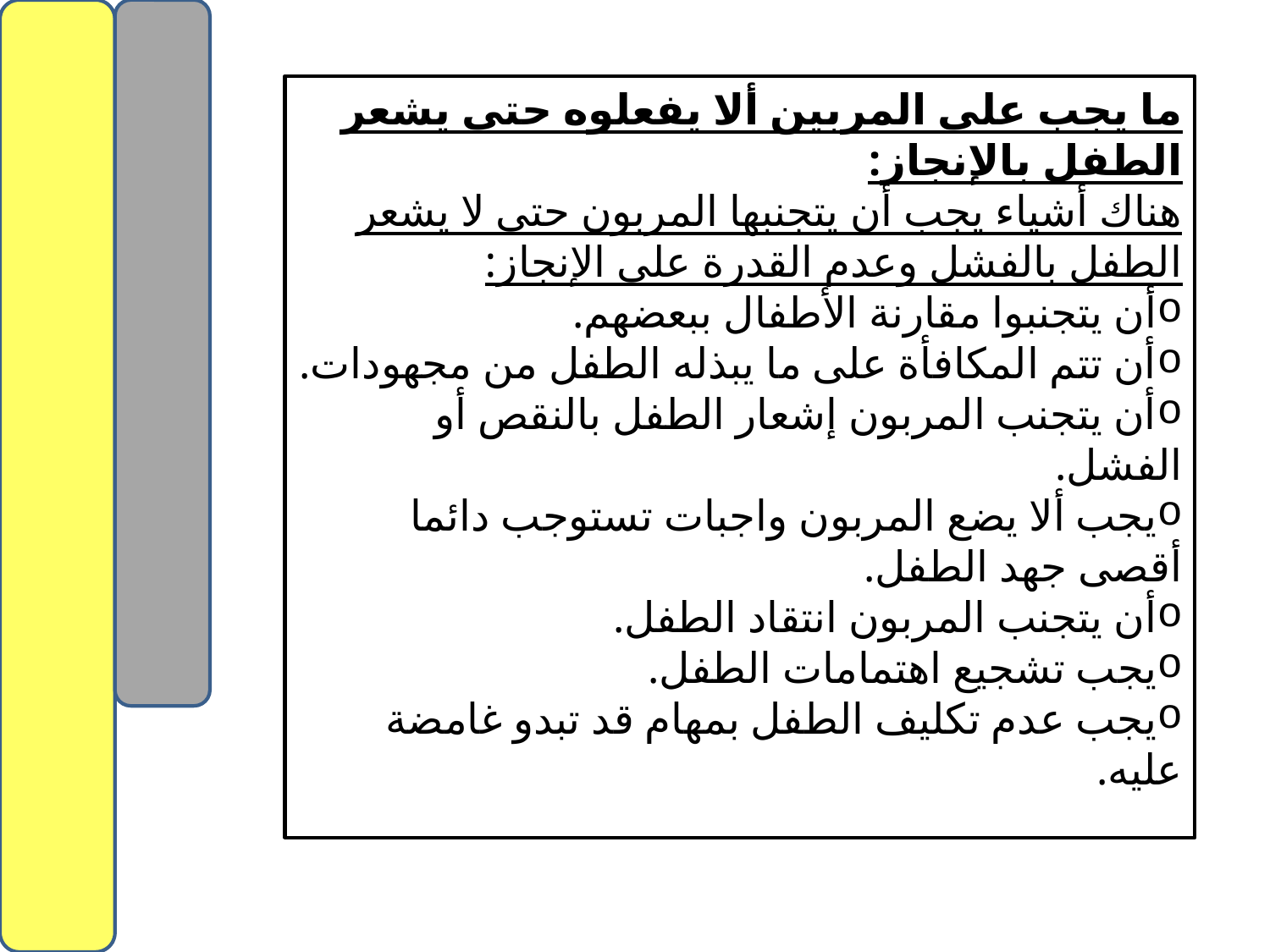

ما يجب على المربين ألا يفعلوه حتى يشعر الطفل بالإنجاز:
هناك أشياء يجب أن يتجنبها المربون حتى لا يشعر الطفل بالفشل وعدم القدرة على الإنجاز:
أن يتجنبوا مقارنة الأطفال ببعضهم.
أن تتم المكافأة على ما يبذله الطفل من مجهودات.
أن يتجنب المربون إشعار الطفل بالنقص أو الفشل.
يجب ألا يضع المربون واجبات تستوجب دائما أقصى جهد الطفل.
أن يتجنب المربون انتقاد الطفل.
يجب تشجيع اهتمامات الطفل.
يجب عدم تكليف الطفل بمهام قد تبدو غامضة عليه.